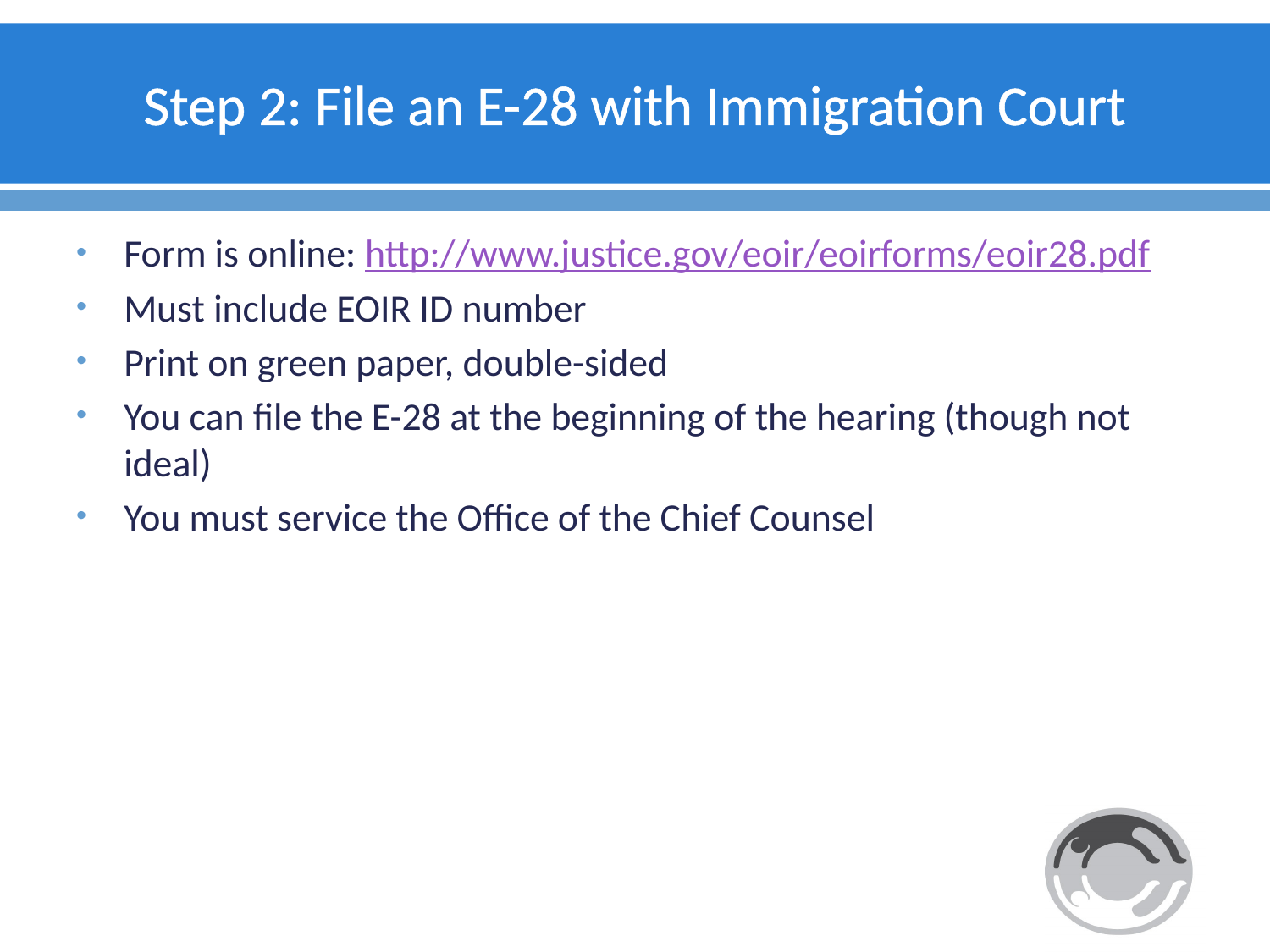

# Step 2: File an E-28 with Immigration Court
Form is online: http://www.justice.gov/eoir/eoirforms/eoir28.pdf
Must include EOIR ID number
Print on green paper, double-sided
You can file the E-28 at the beginning of the hearing (though not ideal)
You must service the Office of the Chief Counsel